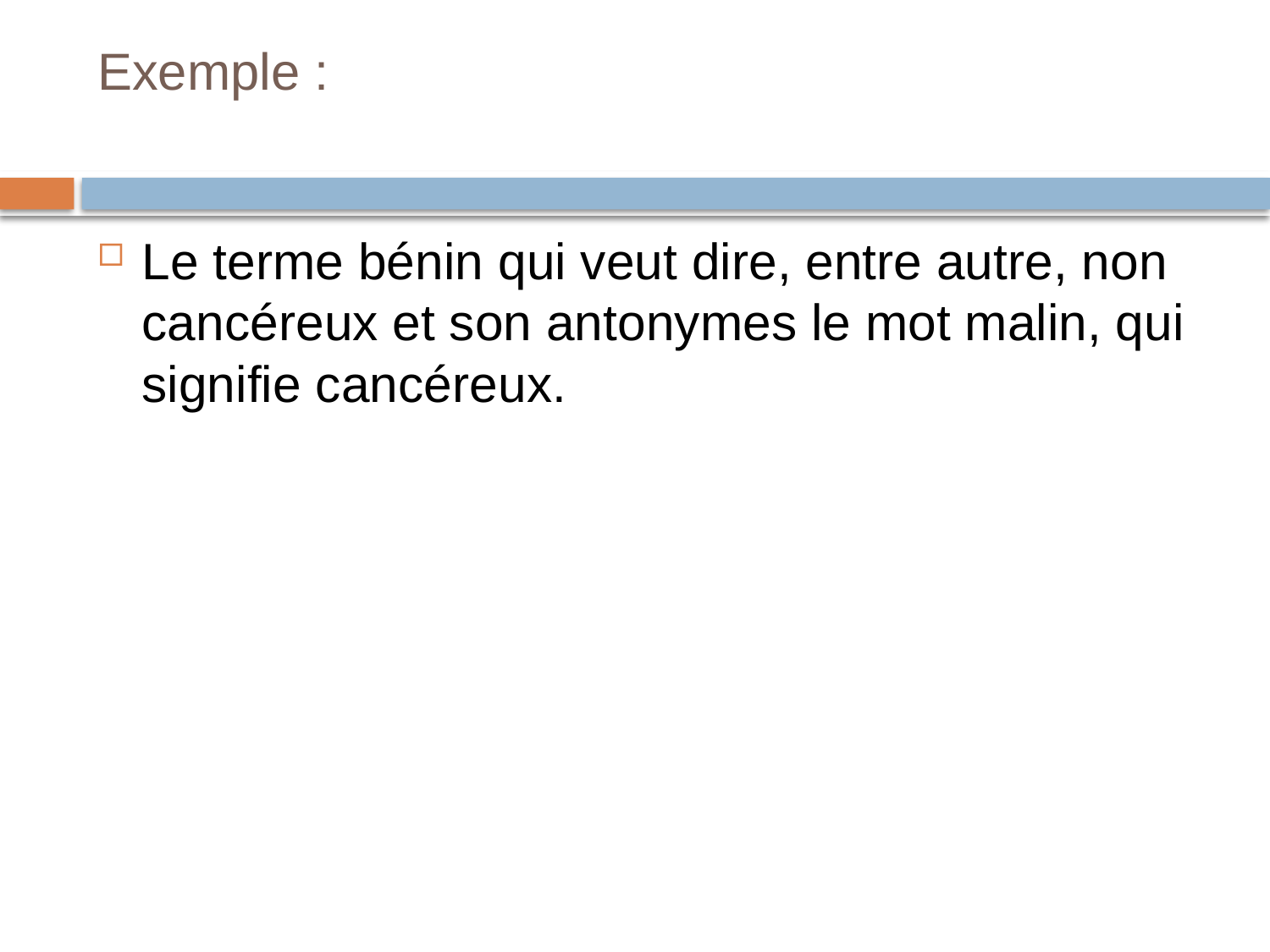

# Exemple :
Le terme bénin qui veut dire, entre autre, non cancéreux et son antonymes le mot malin, qui signifie cancéreux.